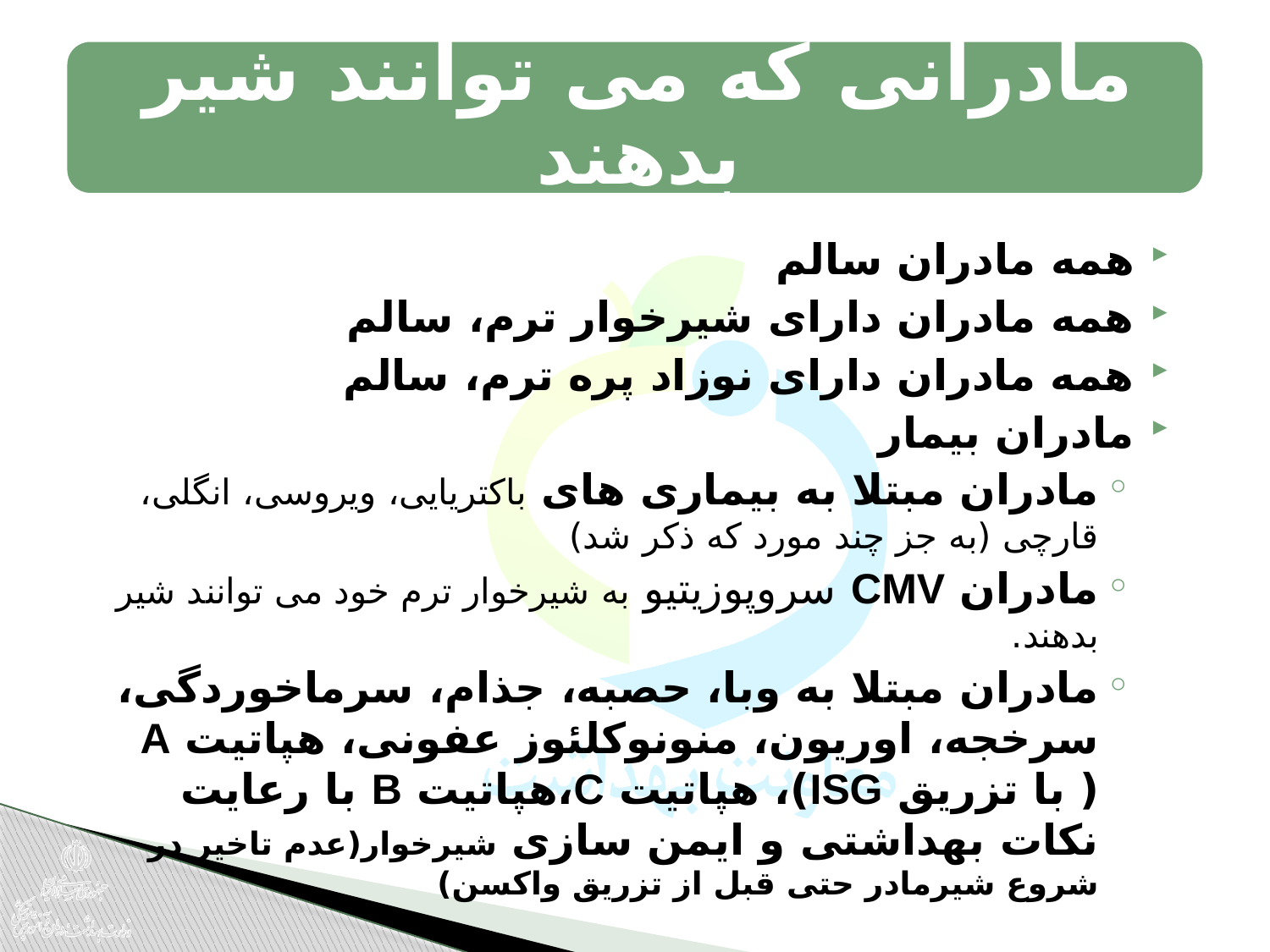

مادرانی که می توانند شیر بدهند
همه مادران سالم
همه مادران دارای شیرخوار ترم، سالم
همه مادران دارای نوزاد پره ترم، سالم
مادران بیمار
مادران مبتلا به بیماری های باکتریایی، ویروسی، انگلی، قارچی (به جز چند مورد که ذکر شد)
مادران CMV سروپوزیتیو به شیرخوار ترم خود می توانند شیر بدهند.
مادران مبتلا به وبا، حصبه، جذام، سرماخوردگی، سرخجه، اوریون، منونوکلئوز عفونی، هپاتیت A ( با تزریق ISG)، هپاتیت C،هپاتیت B با رعایت نکات بهداشتی و ایمن سازی شیرخوار(عدم تاخیر در شروع شیرمادر حتی قبل از تزریق واکسن)